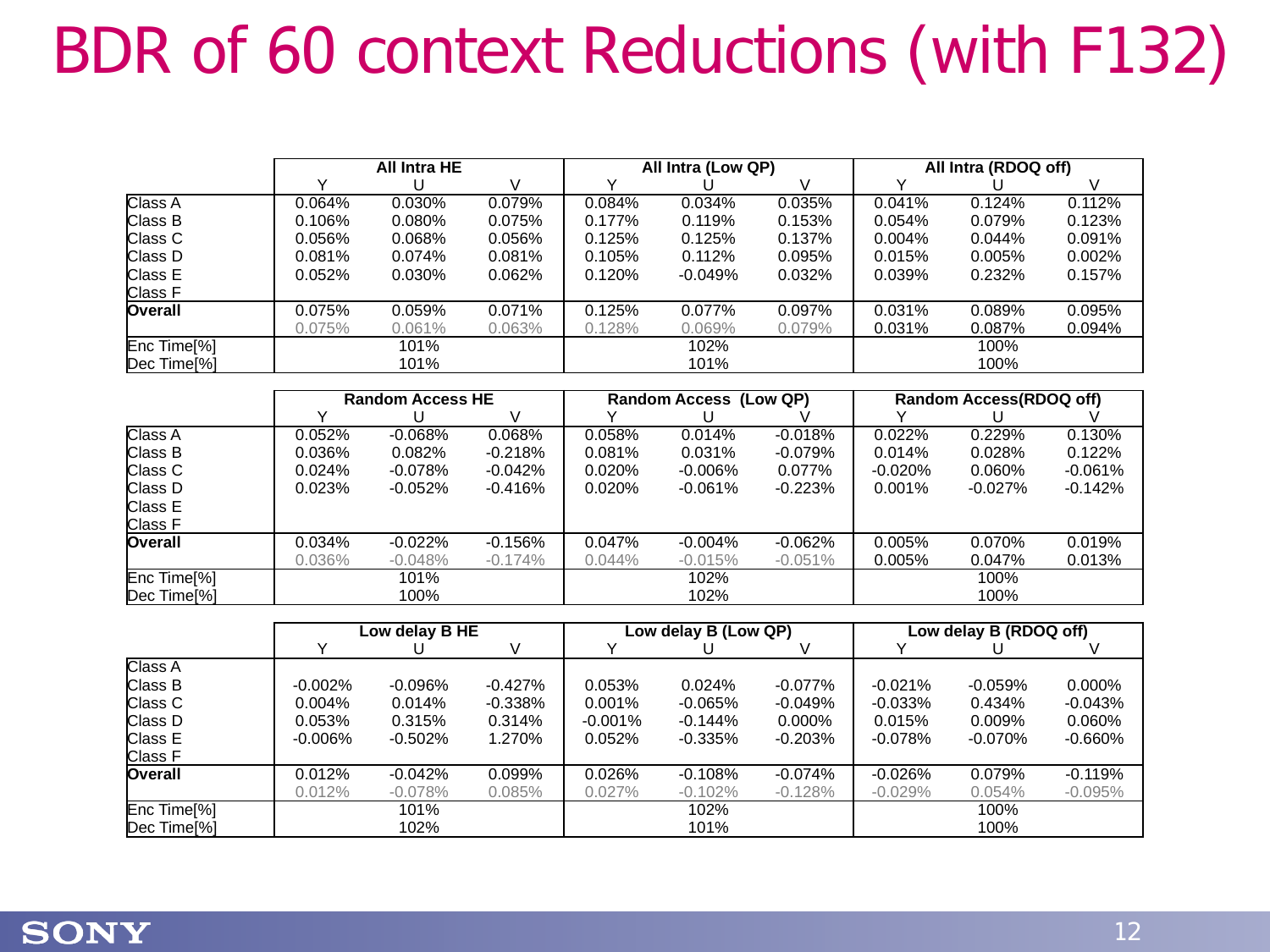

# BDR of 60 context Reductions (with F132)
|  | All Intra HE |  |  | All Intra (Low QP) |  |  | All Intra (RDOQ off) |  |  |
| --- | --- | --- | --- | --- | --- | --- | --- | --- | --- |
|  | Y | U | V | Y | U | V | Y | U | V |
| Class A | 0.064% | 0.030% | 0.079% | 0.084% | 0.034% | 0.035% | 0.041% | 0.124% | 0.112% |
| Class B | 0.106% | 0.080% | 0.075% | 0.177% | 0.119% | 0.153% | 0.054% | 0.079% | 0.123% |
| Class C | 0.056% | 0.068% | 0.056% | 0.125% | 0.125% | 0.137% | 0.004% | 0.044% | 0.091% |
| Class D | 0.081% | 0.074% | 0.081% | 0.105% | 0.112% | 0.095% | 0.015% | 0.005% | 0.002% |
| Class E | 0.052% | 0.030% | 0.062% | 0.120% | -0.049% | 0.032% | 0.039% | 0.232% | 0.157% |
| Class F |  |  |  |  |  |  |  |  |  |
| Overall | 0.075% | 0.059% | 0.071% | 0.125% | 0.077% | 0.097% | 0.031% | 0.089% | 0.095% |
|  | 0.075% | 0.061% | 0.063% | 0.128% | 0.069% | 0.079% | 0.031% | 0.087% | 0.094% |
| Enc Time[%] | 101% |  |  | 102% |  |  | 100% |  |  |
| Dec Time[%] | 101% |  |  | 101% |  |  | 100% |  |  |
|  |  |  |  |  |  |  |  |  |  |
|  | Random Access HE |  |  | Random Access (Low QP) |  |  | Random Access(RDOQ off) |  |  |
|  | Y | U | V | Y | U | V | Y | U | V |
| Class A | 0.052% | -0.068% | 0.068% | 0.058% | 0.014% | -0.018% | 0.022% | 0.229% | 0.130% |
| Class B | 0.036% | 0.082% | -0.218% | 0.081% | 0.031% | -0.079% | 0.014% | 0.028% | 0.122% |
| Class C | 0.024% | -0.078% | -0.042% | 0.020% | -0.006% | 0.077% | -0.020% | 0.060% | -0.061% |
| Class D | 0.023% | -0.052% | -0.416% | 0.020% | -0.061% | -0.223% | 0.001% | -0.027% | -0.142% |
| Class E |  |  |  |  |  |  |  |  |  |
| Class F |  |  |  |  |  |  |  |  |  |
| Overall | 0.034% | -0.022% | -0.156% | 0.047% | -0.004% | -0.062% | 0.005% | 0.070% | 0.019% |
|  | 0.036% | -0.048% | -0.174% | 0.044% | -0.015% | -0.051% | 0.005% | 0.047% | 0.013% |
| Enc Time[%] | 101% |  |  | 102% |  |  | 100% |  |  |
| Dec Time[%] | 100% |  |  | 102% |  |  | 100% |  |  |
|  |  |  |  |  |  |  |  |  |  |
|  | Low delay B HE |  |  | Low delay B (Low QP) |  |  | Low delay B (RDOQ off) |  |  |
|  | Y | U | V | Y | U | V | Y | U | V |
| Class A |  |  |  |  |  |  |  |  |  |
| Class B | -0.002% | -0.096% | -0.427% | 0.053% | 0.024% | -0.077% | -0.021% | -0.059% | 0.000% |
| Class C | 0.004% | 0.014% | -0.338% | 0.001% | -0.065% | -0.049% | -0.033% | 0.434% | -0.043% |
| Class D | 0.053% | 0.315% | 0.314% | -0.001% | -0.144% | 0.000% | 0.015% | 0.009% | 0.060% |
| Class E | -0.006% | -0.502% | 1.270% | 0.052% | -0.335% | -0.203% | -0.078% | -0.070% | -0.660% |
| Class F |  |  |  |  |  |  |  |  |  |
| Overall | 0.012% | -0.042% | 0.099% | 0.026% | -0.108% | -0.074% | -0.026% | 0.079% | -0.119% |
|  | 0.012% | -0.078% | 0.085% | 0.027% | -0.102% | -0.128% | -0.029% | 0.054% | -0.095% |
| Enc Time[%] | 101% |  |  | 102% |  |  | 100% |  |  |
| Dec Time[%] | 102% |  |  | 101% |  |  | 100% |  |  |
12